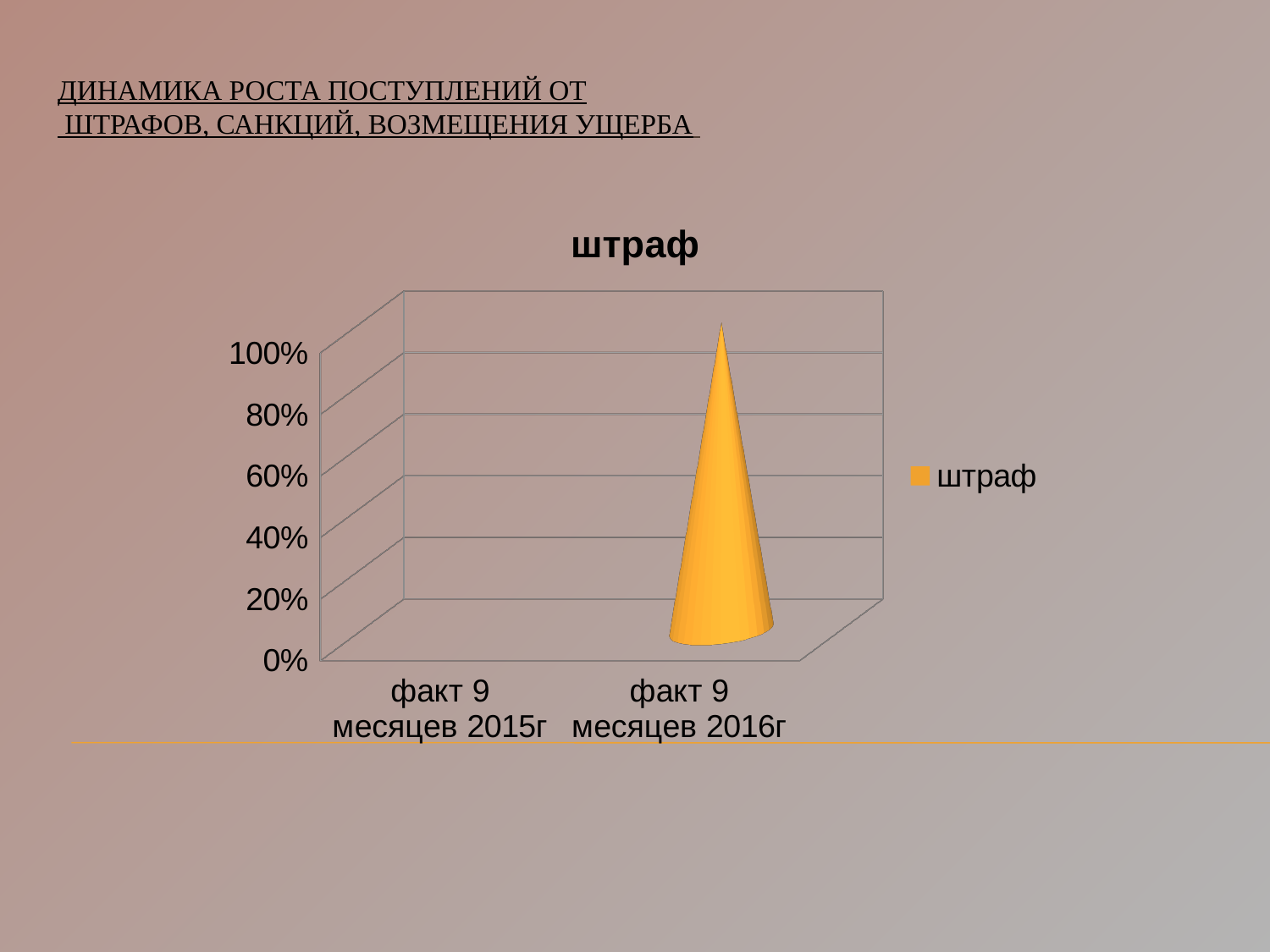

# ДИНАМИКА РОСТА ПОСТУПЛЕНИЙ ОТ ШТРАФОВ, САНКЦИЙ, ВОЗМЕЩЕНИЯ УЩЕРБА

[unsupported chart]